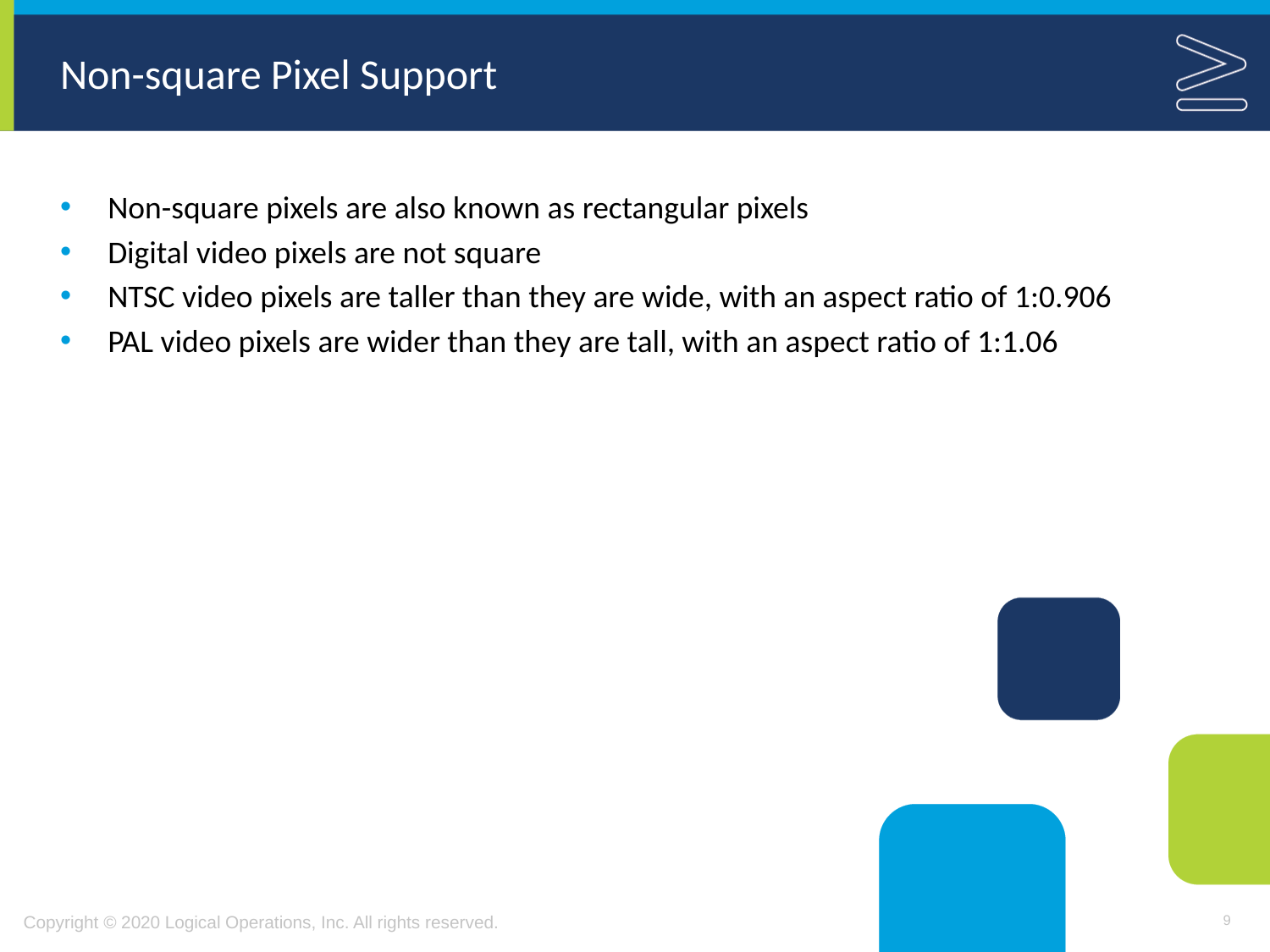

# Non-square Pixel Support
Non-square pixels are also known as rectangular pixels
Digital video pixels are not square
NTSC video pixels are taller than they are wide, with an aspect ratio of 1:0.906
PAL video pixels are wider than they are tall, with an aspect ratio of 1:1.06
9